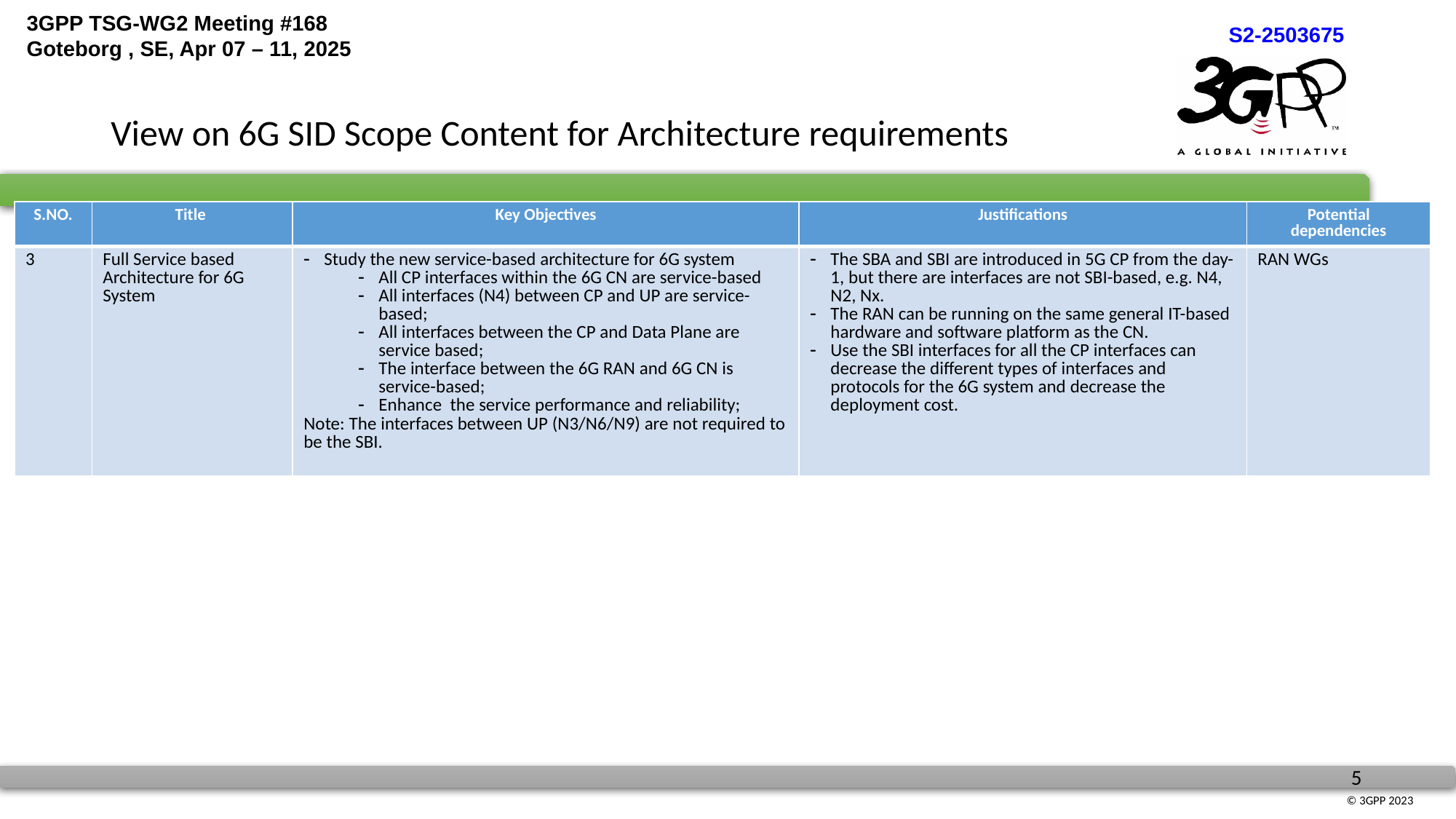

# View on 6G SID Scope Content for Architecture requirements
| S.NO. | Title | Key Objectives | Justifications | Potential dependencies |
| --- | --- | --- | --- | --- |
| 3 | Full Service based Architecture for 6G System | Study the new service-based architecture for 6G system All CP interfaces within the 6G CN are service-based All interfaces (N4) between CP and UP are service-based; All interfaces between the CP and Data Plane are service based; The interface between the 6G RAN and 6G CN is service-based; Enhance the service performance and reliability; Note: The interfaces between UP (N3/N6/N9) are not required to be the SBI. | The SBA and SBI are introduced in 5G CP from the day-1, but there are interfaces are not SBI-based, e.g. N4, N2, Nx. The RAN can be running on the same general IT-based hardware and software platform as the CN. Use the SBI interfaces for all the CP interfaces can decrease the different types of interfaces and protocols for the 6G system and decrease the deployment cost. | RAN WGs |